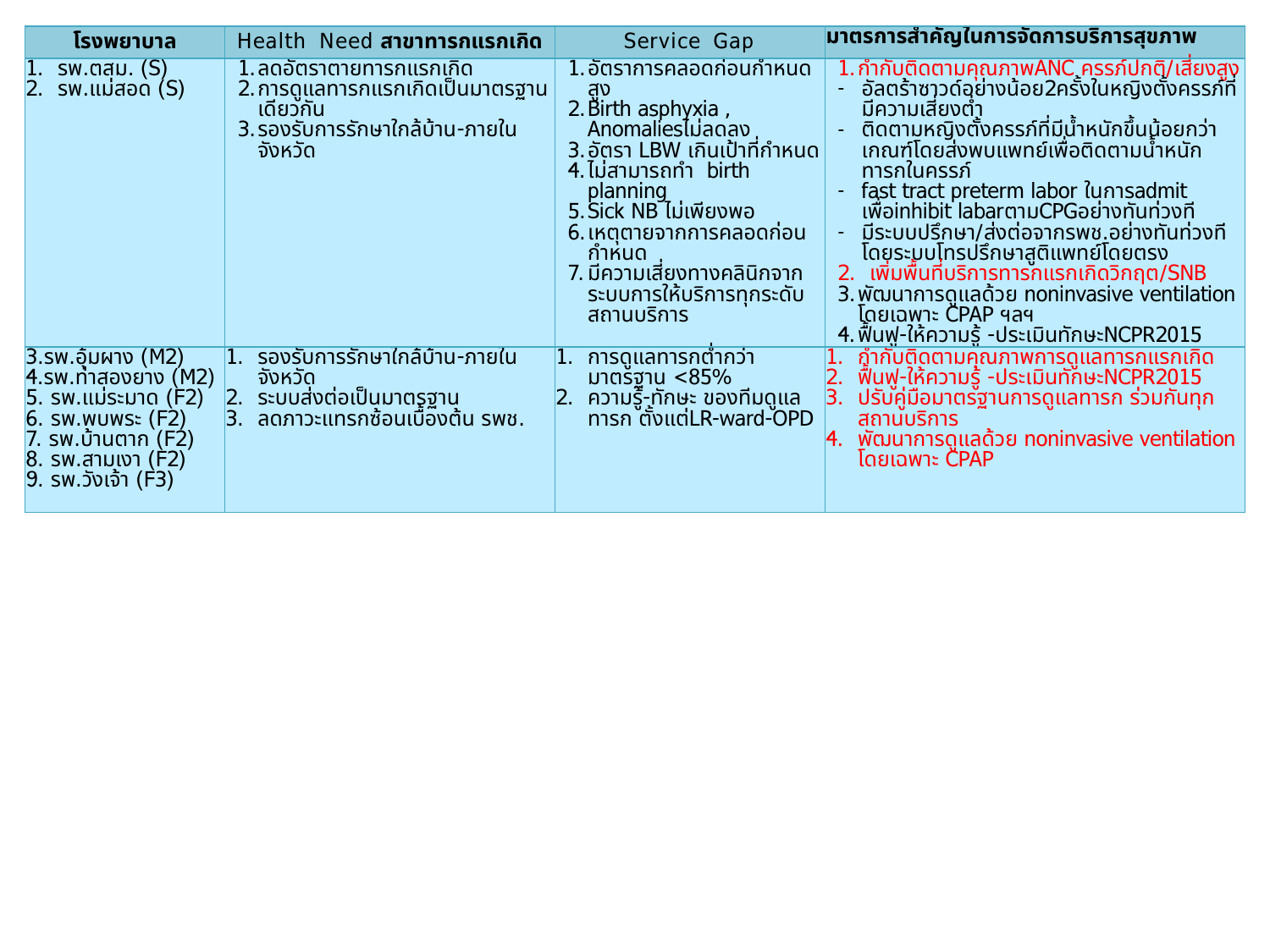

| โรงพยาบาล | Health Need สาขาทารกแรกเกิด | Service Gap | มาตรการสำคัญในการจัดการบริการสุขภาพ |
| --- | --- | --- | --- |
| รพ.ตสม. (S) รพ.แม่สอด (S) | ลดอัตราตายทารกแรกเกิด การดูแลทารกแรกเกิดเป็นมาตรฐานเดียวกัน รองรับการรักษาใกล้บ้าน-ภายในจังหวัด | อัตราการคลอดก่อนกำหนดสูง Birth asphyxia , Anomaliesไม่ลดลง อัตรา LBW เกินเป้าที่กำหนด ไม่สามารถทำ birth planning Sick NB ไม่เพียงพอ เหตุตายจากการคลอดก่อนกำหนด มีความเสี่ยงทางคลินิกจากระบบการให้บริการทุกระดับสถานบริการ | กำกับติดตามคุณภาพANC ครรภ์ปกติ/เสี่ยงสูง อัลตร้าซาวด์อย่างน้อย2ครั้งในหญิงตั้งครรภ์ที่มีความเสี่ยงต่ำ ติดตามหญิงตั้งครรภ์ที่มีน้ำหนักขึ้นน้อยกว่าเกณฑ์โดยส่งพบแพทย์เพื่อติดตามน้ำหนักทารกในครรภ์ fast tract preterm labor ในการadmit เพื่อinhibit labarตามCPGอย่างทันท่วงที มีระบบปรึกษา/ส่งต่อจากรพช.อย่างทันท่วงที โดยระบบโทรปรึกษาสูติแพทย์โดยตรง เพิ่มพื้นที่บริการทารกแรกเกิดวิกฤต/SNB พัฒนาการดูแลด้วย noninvasive ventilation โดยเฉพาะ CPAP ฯลฯ ฟื้นฟู-ให้ความรู้ -ประเมินทักษะNCPR2015 |
| 3.รพ.อุ้มผาง (M2) 4.รพ.ท่าสองยาง (M2) 5. รพ.แม่ระมาด (F2) 6. รพ.พบพระ (F2) 7. รพ.บ้านตาก (F2) 8. รพ.สามเงา (F2) 9. รพ.วังเจ้า (F3) | รองรับการรักษาใกล้บ้าน-ภายในจังหวัด ระบบส่งต่อเป็นมาตรฐาน ลดภาวะแทรกซ้อนเบื้องต้น รพช. | การดูแลทารกต่ำกว่ามาตรฐาน <85% ความรู้-ทักษะ ของทีมดูแลทารก ตั้งแต่LR-ward-OPD | กำกับติดตามคุณภาพการดูแลทารกแรกเกิด ฟื้นฟู-ให้ความรู้ -ประเมินทักษะNCPR2015 ปรับคู่มือมาตรฐานการดูแลทารก ร่วมกันทุกสถานบริการ พัฒนาการดูแลด้วย noninvasive ventilation โดยเฉพาะ CPAP |